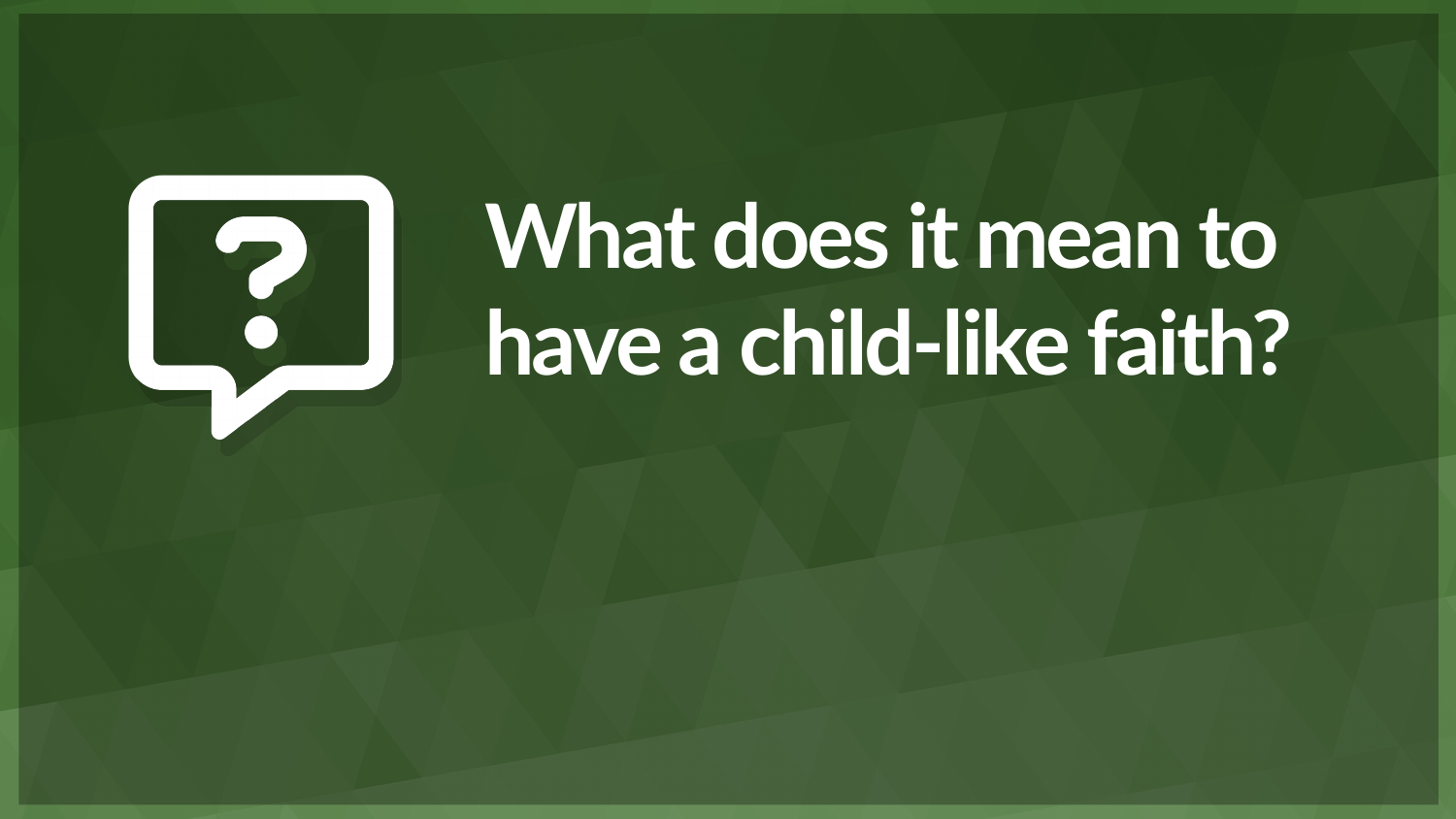

# What does it mean to have a child-like faith?